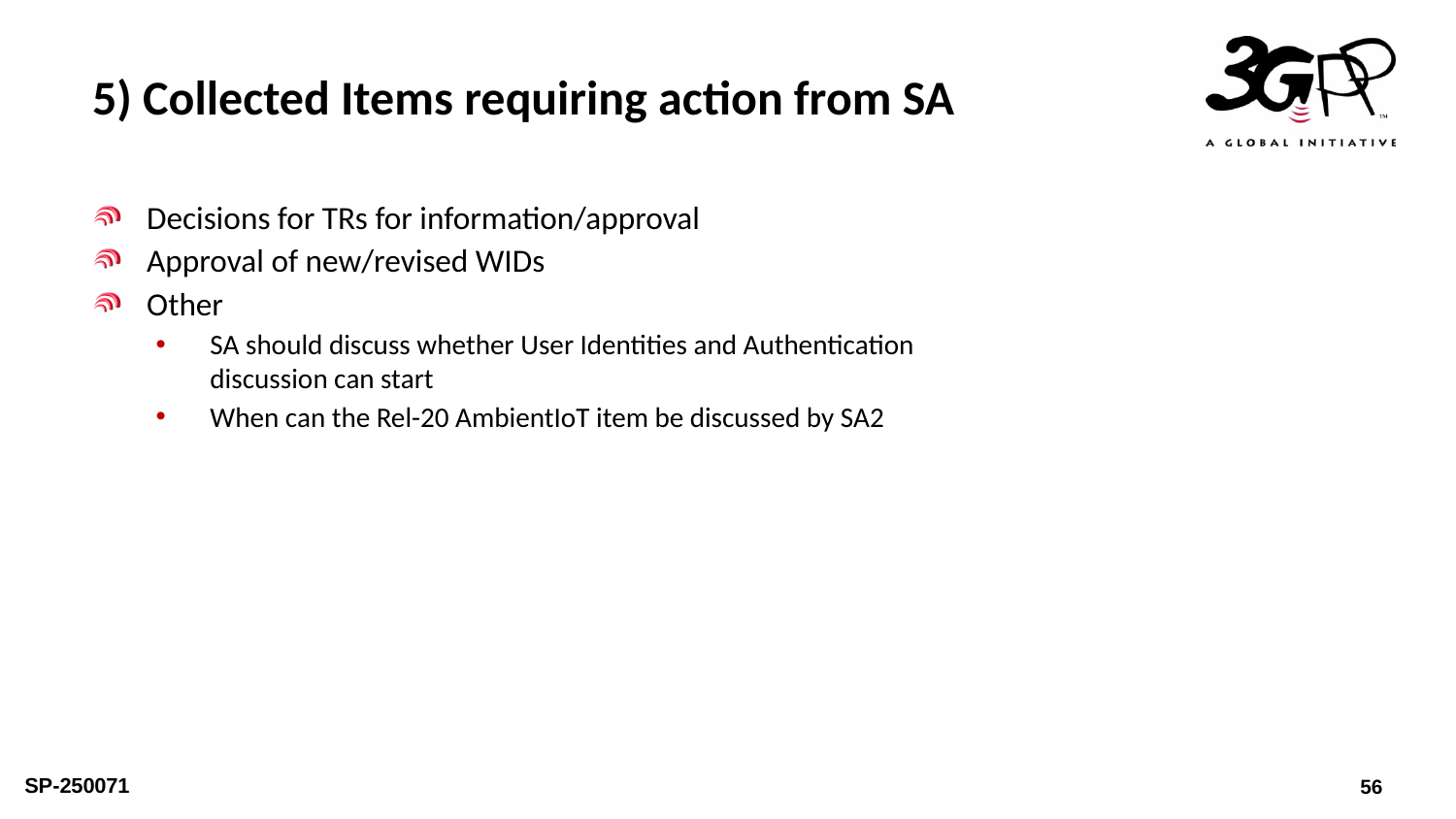

# 5) Collected Items requiring action from SA
Decisions for TRs for information/approval
Approval of new/revised WIDs
Other
SA should discuss whether User Identities and Authentication discussion can start
When can the Rel-20 AmbientIoT item be discussed by SA2